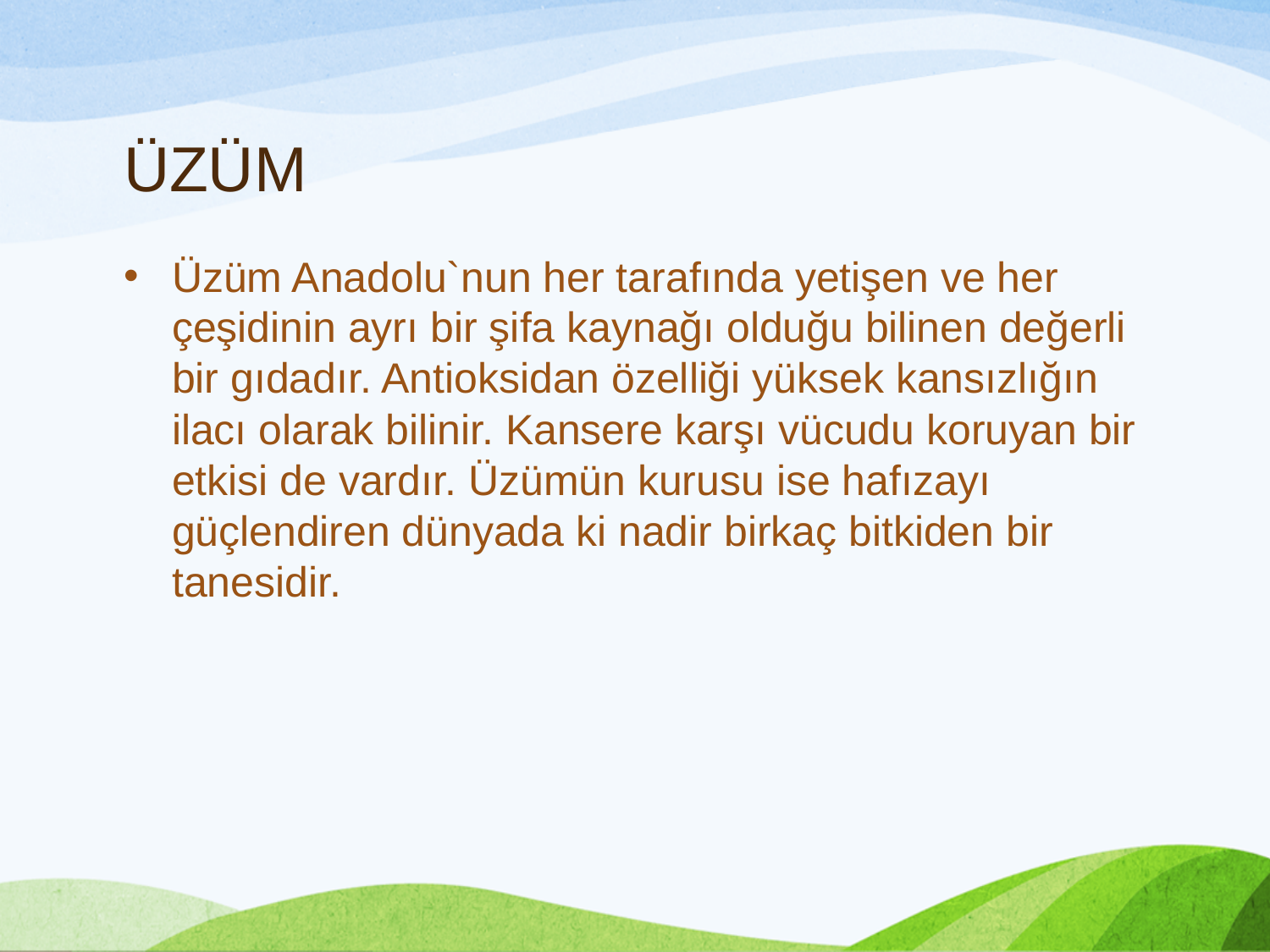

# ÜZÜM
Üzüm Anadolu`nun her tarafında yetişen ve her çeşidinin ayrı bir şifa kaynağı olduğu bilinen değerli bir gıdadır. Antioksidan özelliği yüksek kansızlığın ilacı olarak bilinir. Kansere karşı vücudu koruyan bir etkisi de vardır. Üzümün kurusu ise hafızayı güçlendiren dünyada ki nadir birkaç bitkiden bir tanesidir.